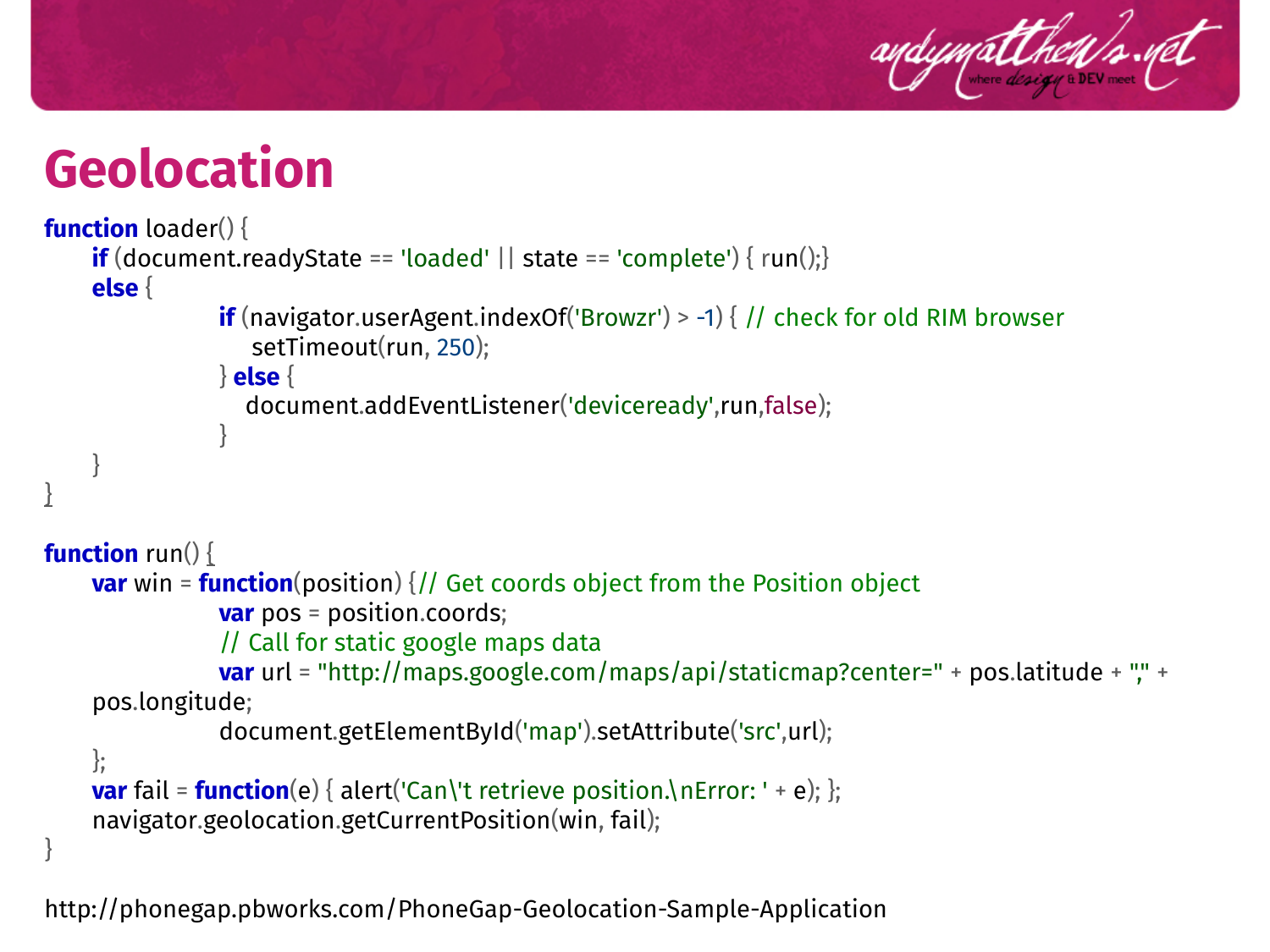

Geolocation
function loader() {
	if (document.readyState == 'loaded' || state == 'complete') { run();}
	else {
		if (navigator.userAgent.indexOf('Browzr') > -1) { // check for old RIM browser
		     setTimeout(run, 250);
		} else {
		    document.addEventListener('deviceready',run,false);
		}
	}
}

function run() {
	var win = function(position) {// Get coords object from the Position object
		var pos = position.coords;
		// Call for static google maps data
		var url = "http://maps.google.com/maps/api/staticmap?center=" + pos.latitude + "," + pos.longitude;
		document.getElementById('map').setAttribute('src',url);
	};
	var fail = function(e) { alert('Can\'t retrieve position.\nError: ' + e); };
	navigator.geolocation.getCurrentPosition(win, fail);
}

http://phonegap.pbworks.com/PhoneGap-Geolocation-Sample-Application